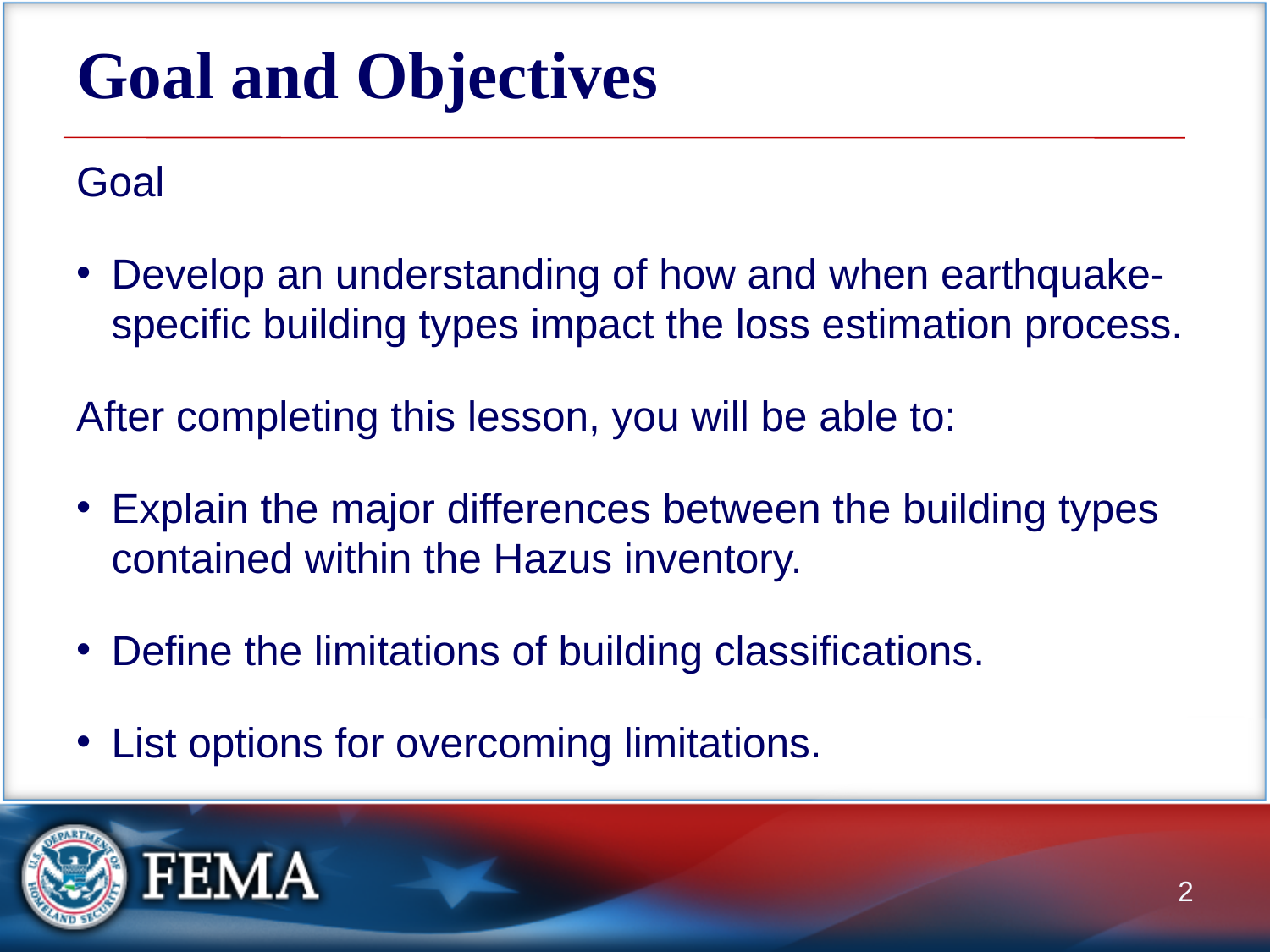

# Goal and Objectives
Goal
Develop an understanding of how and when earthquake-specific building types impact the loss estimation process.
After completing this lesson, you will be able to:
Explain the major differences between the building types contained within the Hazus inventory.
Define the limitations of building classifications.
List options for overcoming limitations.
2